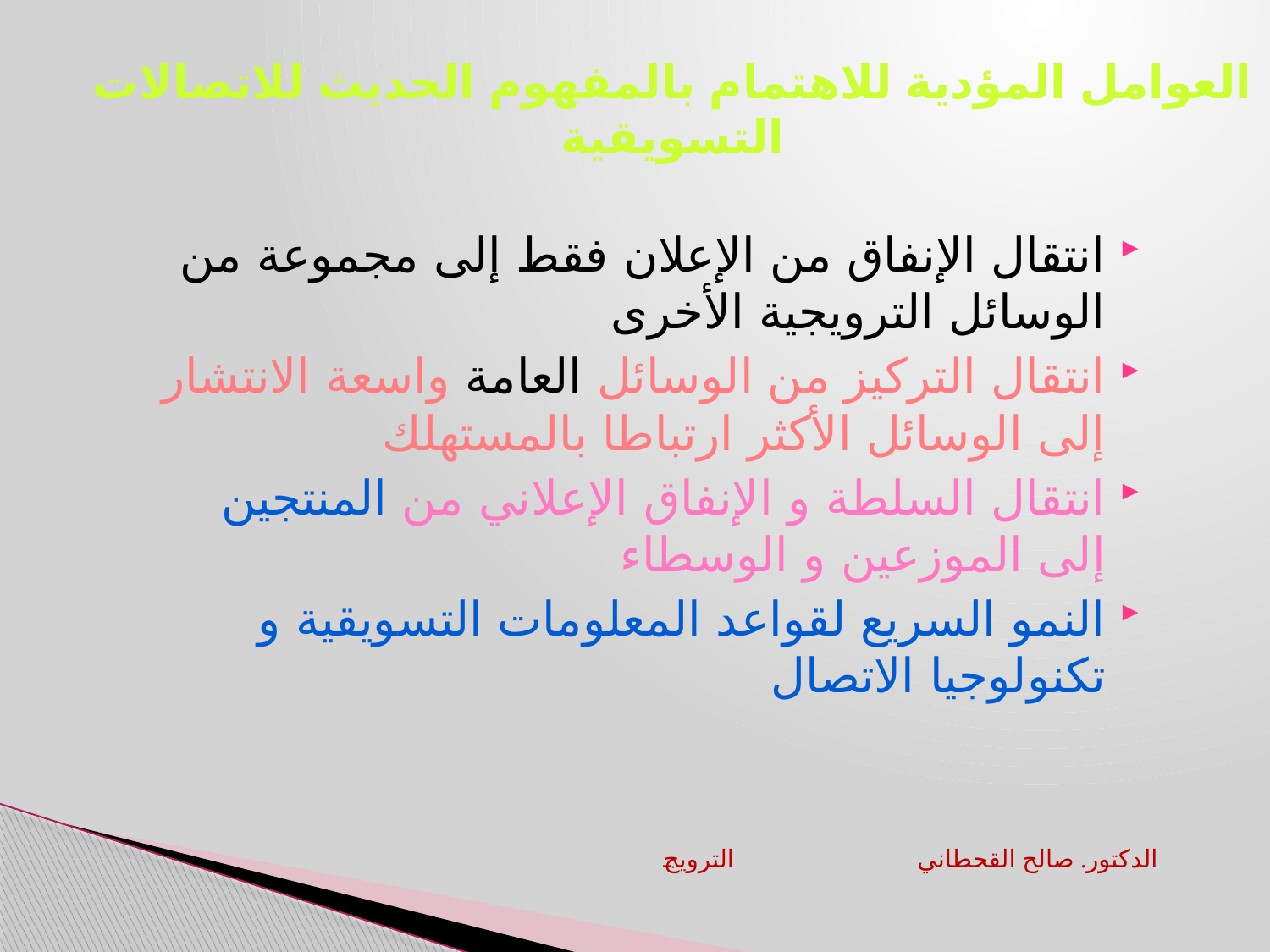

# العوامل المؤدية للاهتمام بالمفهوم الحديث للاتصالات التسويقية
انتقال الإنفاق من الإعلان فقط إلى مجموعة من الوسائل الترويجية الأخرى
انتقال التركيز من الوسائل العامة واسعة الانتشار إلى الوسائل الأكثر ارتباطا بالمستهلك
انتقال السلطة و الإنفاق الإعلاني من المنتجين إلى الموزعين و الوسطاء
النمو السريع لقواعد المعلومات التسويقية و تكنولوجيا الاتصال
الترويج		الدكتور. صالح القحطاني